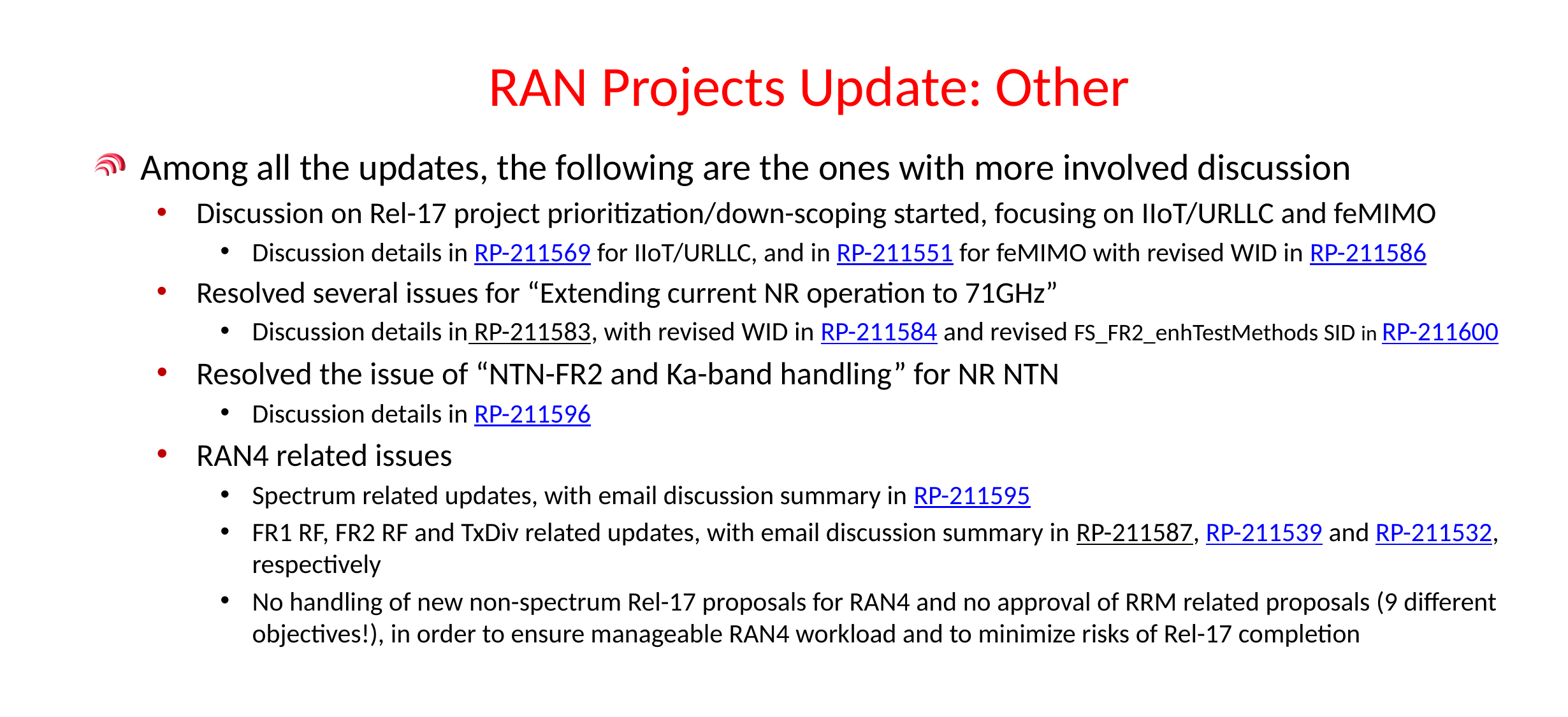

# RAN Projects Update: Other
Among all the updates, the following are the ones with more involved discussion
Discussion on Rel-17 project prioritization/down-scoping started, focusing on IIoT/URLLC and feMIMO
Discussion details in RP-211569 for IIoT/URLLC, and in RP-211551 for feMIMO with revised WID in RP-211586
Resolved several issues for “Extending current NR operation to 71GHz”
Discussion details in RP-211583, with revised WID in RP-211584 and revised FS_FR2_enhTestMethods SID in RP-211600
Resolved the issue of “NTN-FR2 and Ka-band handling” for NR NTN
Discussion details in RP-211596
RAN4 related issues
Spectrum related updates, with email discussion summary in RP-211595
FR1 RF, FR2 RF and TxDiv related updates, with email discussion summary in RP-211587, RP-211539 and RP-211532, respectively
No handling of new non-spectrum Rel-17 proposals for RAN4 and no approval of RRM related proposals (9 different objectives!), in order to ensure manageable RAN4 workload and to minimize risks of Rel-17 completion